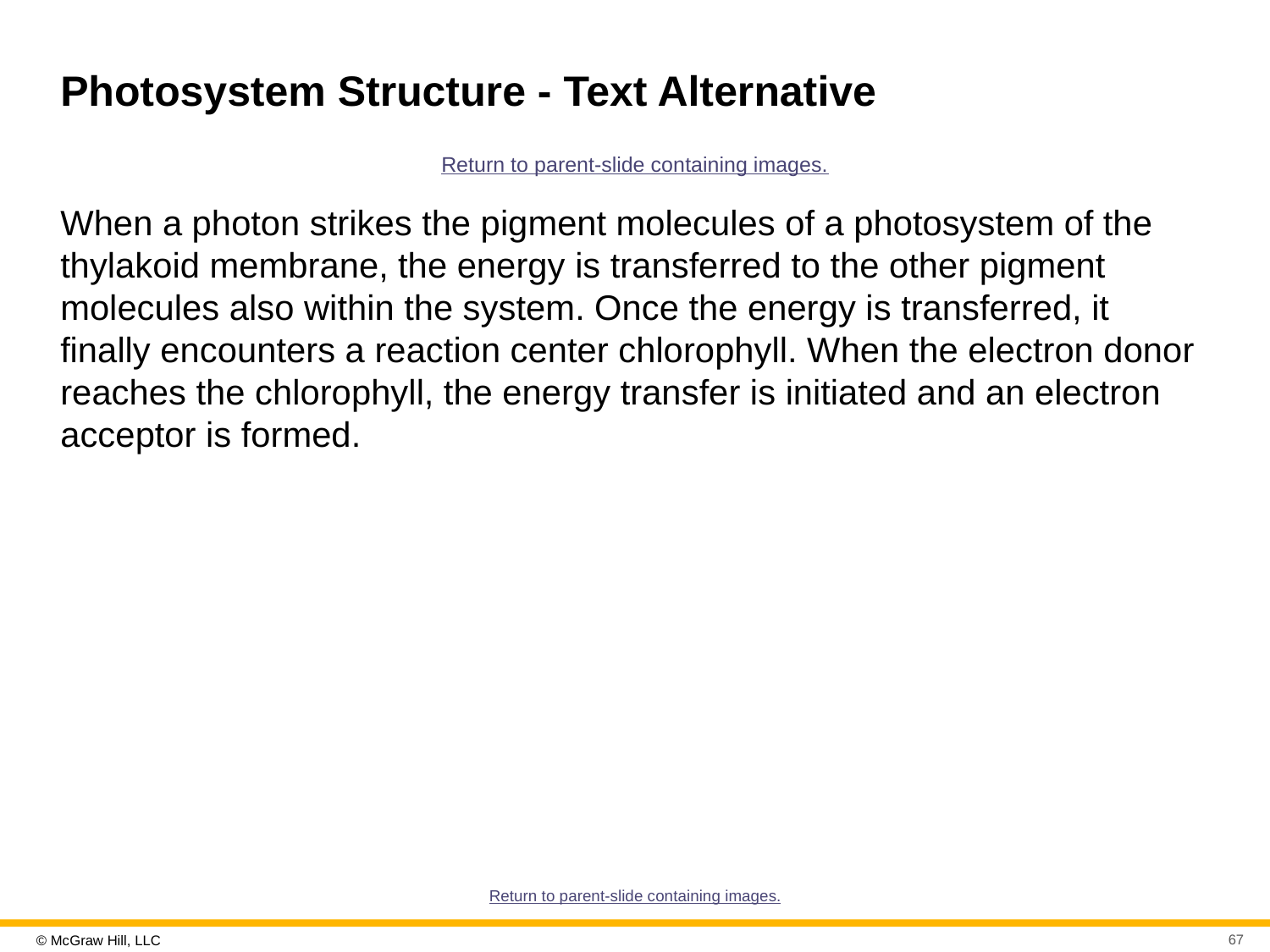

# Photosystem Structure - Text Alternative
Return to parent-slide containing images.
When a photon strikes the pigment molecules of a photosystem of the thylakoid membrane, the energy is transferred to the other pigment molecules also within the system. Once the energy is transferred, it finally encounters a reaction center chlorophyll. When the electron donor reaches the chlorophyll, the energy transfer is initiated and an electron acceptor is formed.
Return to parent-slide containing images.
67